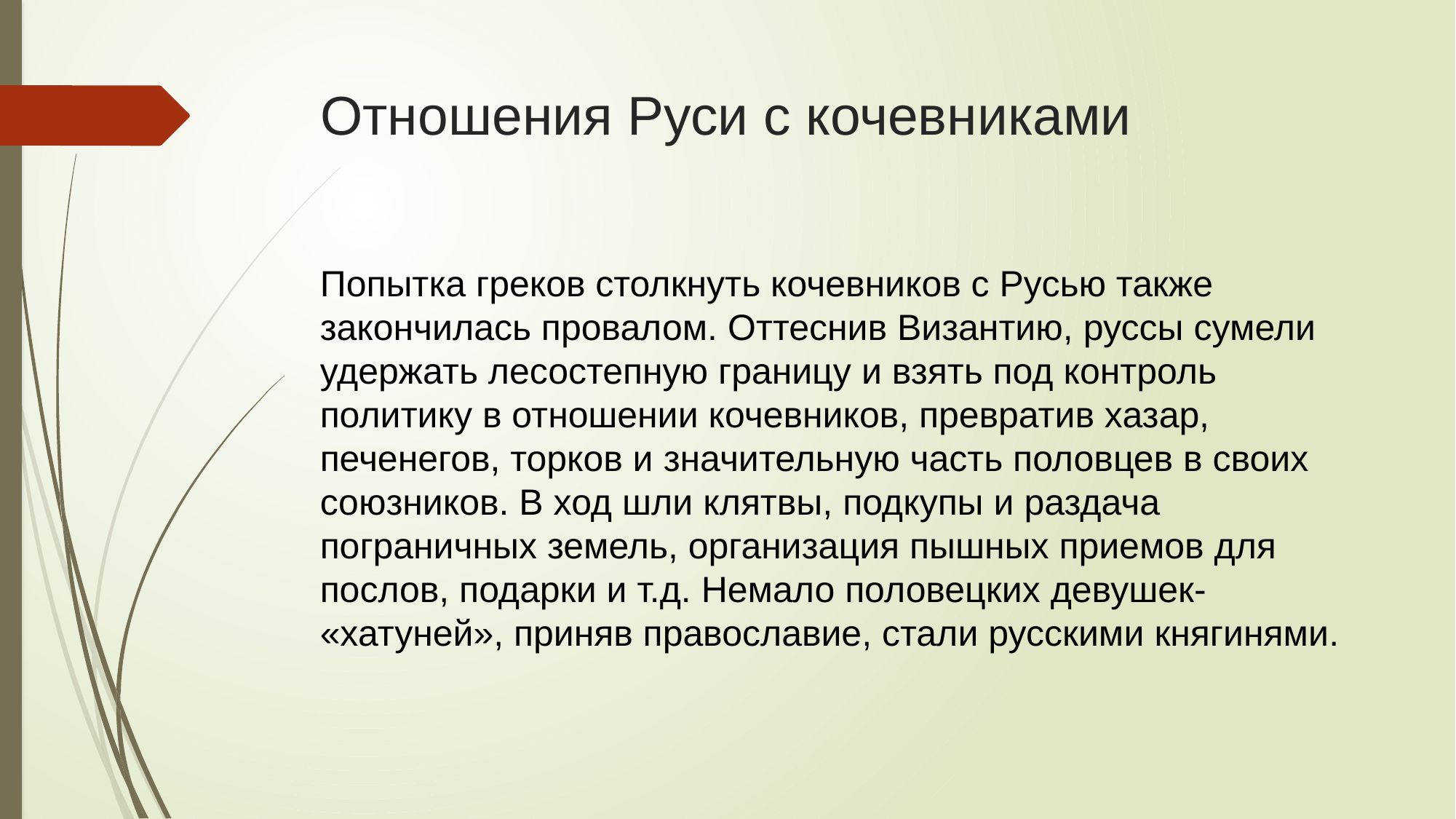

# Отношения Руси с кочевниками
Попытка греков столкнуть кочевников с Русью также закончилась провалом. Оттеснив Византию, руссы сумели удержать лесостепную границу и взять под контроль политику в отношении кочевников, превратив хазар, печенегов, торков и значительную часть половцев в своих союзников. В ход шли клятвы, подкупы и раздача пограничных земель, организация пышных приемов для послов, подарки и т.д. Немало половецких девушек- «хатуней», приняв православие, стали русскими княгинями.